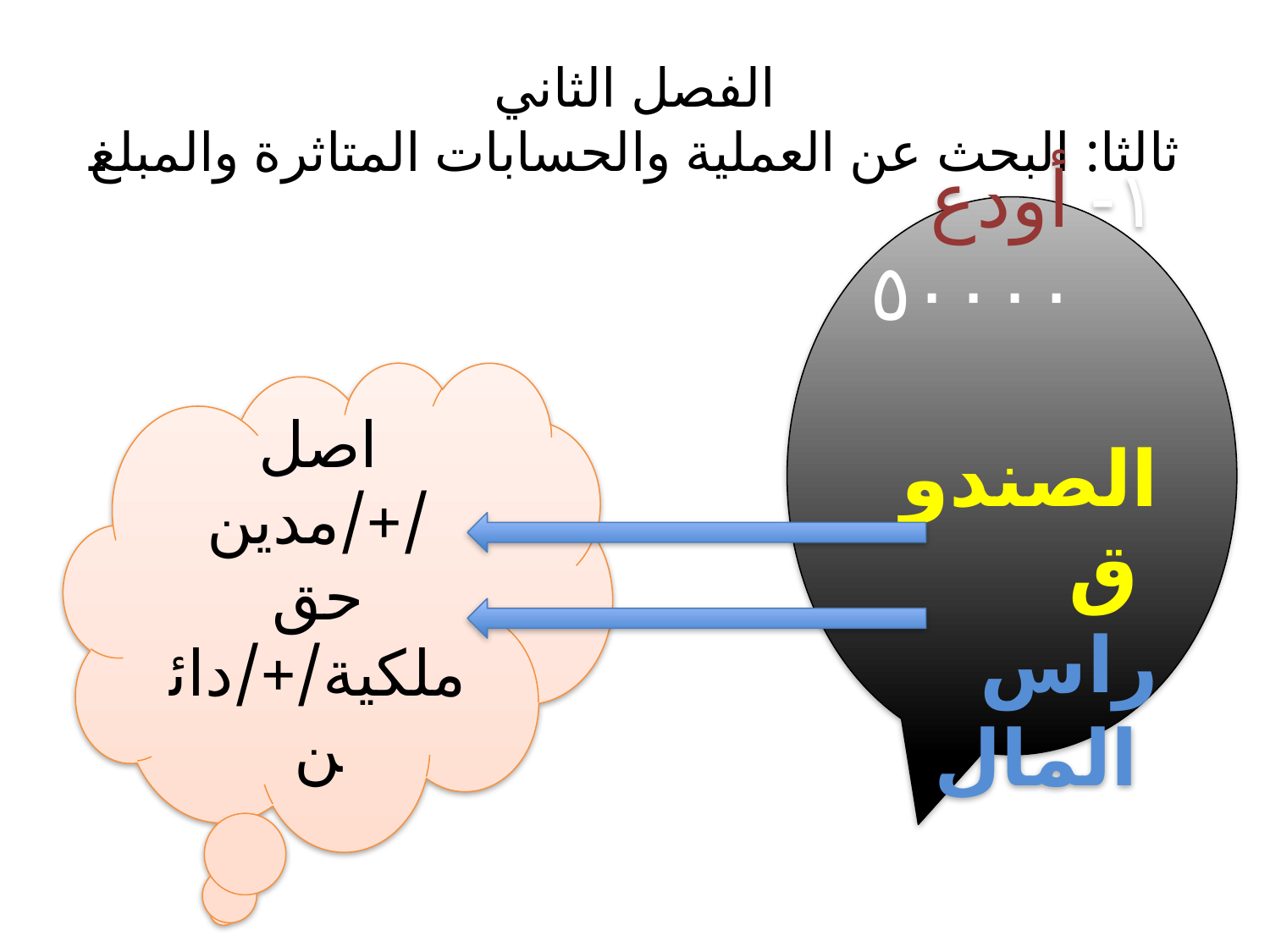

# الفصل الثاني ثالثا: البحث عن العملية والحسابات المتاثرة والمبلغ
١- أودع
٥٠٠٠٠
 الصندوق
 راس المال
اصل /+/مدين
حق ملكية/+/دائن